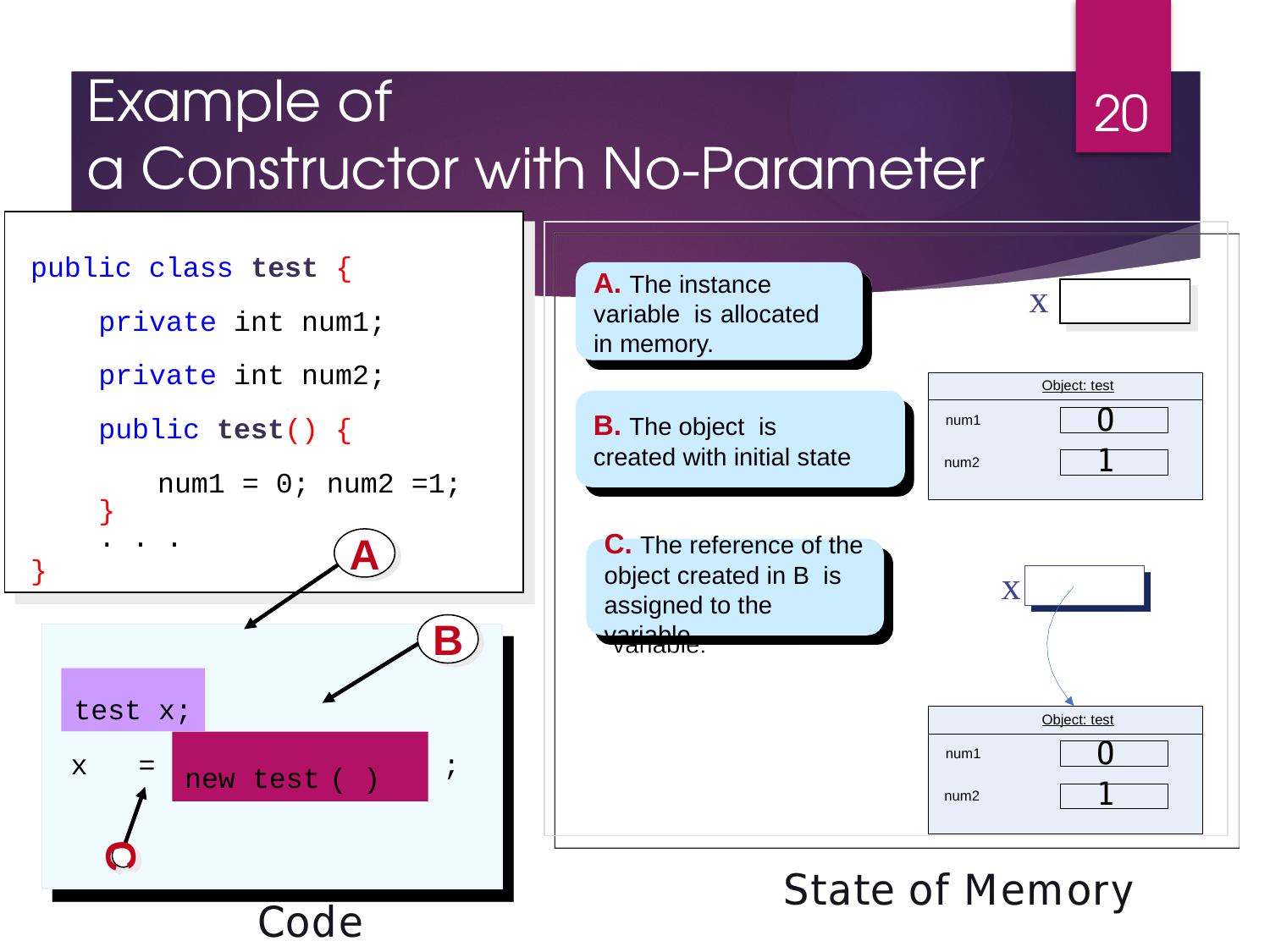

20
# Example of a Constructor with No-Parameter

public class test {

    private int num1;

    private int num2;

    public test() {

	num1 = 0; num2 =1;
    }
    . . .
}

A. The instance variable  is 	allocated in memory.
x

Object: test
0

num1
1

num2
B. The object  is 	created with initial state
A

C. The reference of the object created in B  is assigned to the variable.

x

B

test x;

x   =                 ;

Object: test
0

num1
1

num2
new test ( )

C

State of Memory
Code